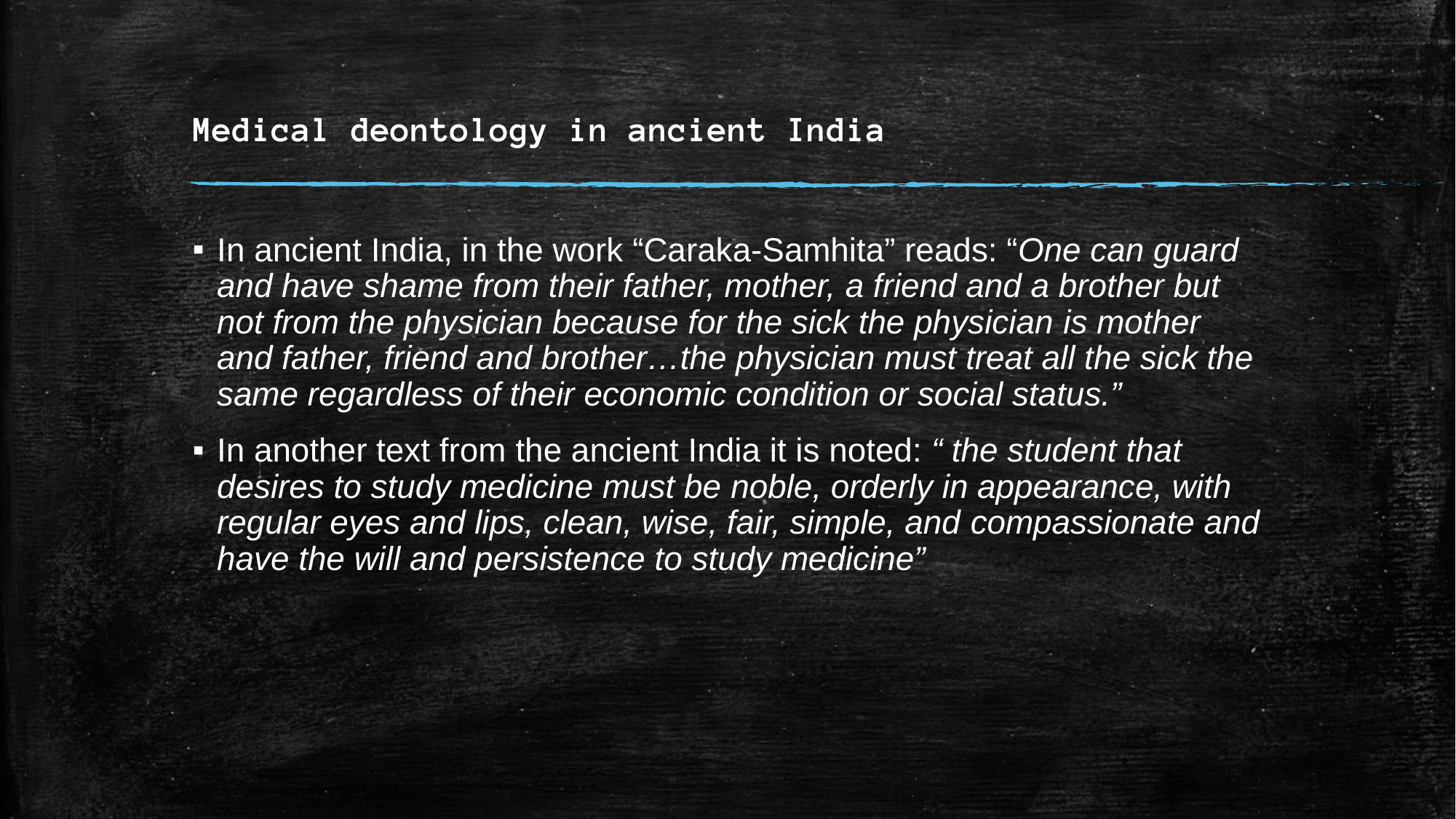

# Medical deontology in ancient India
In ancient India, in the work “Caraka-Samhita” reads: “One can guard and have shame from their father, mother, a friend and a brother but not from the physician because for the sick the physician is mother and father, friend and brother…the physician must treat all the sick the same regardless of their economic condition or social status.”
In another text from the ancient India it is noted: “ the student that desires to study medicine must be noble, orderly in appearance, with regular eyes and lips, clean, wise, fair, simple, and compassionate and have the will and persistence to study medicine”